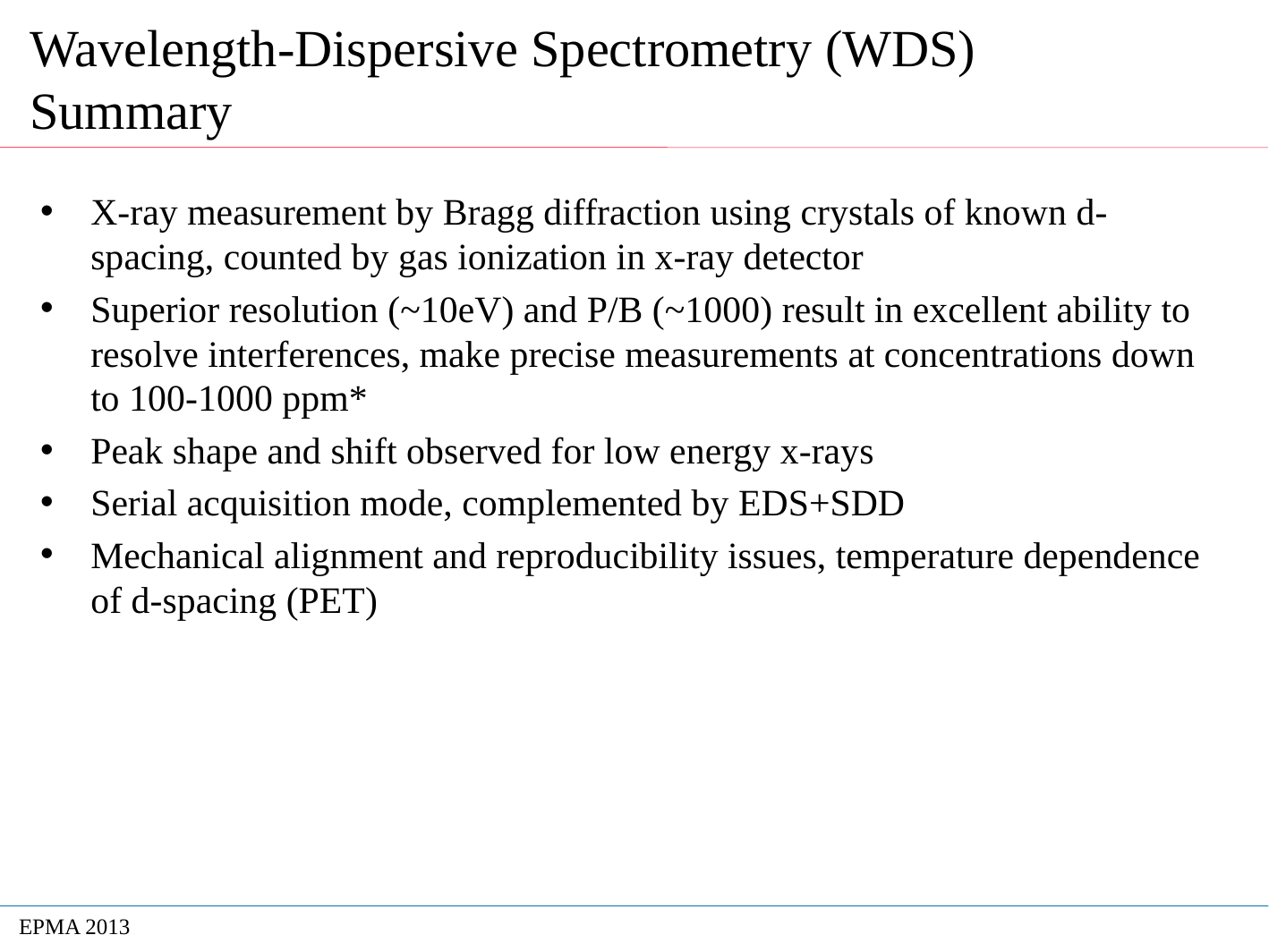

# Wavelength-Dispersive Spectrometry (WDS) Summary
X-ray measurement by Bragg diffraction using crystals of known d-spacing, counted by gas ionization in x-ray detector
Superior resolution (~10eV) and P/B (~1000) result in excellent ability to resolve interferences, make precise measurements at concentrations down to 100-1000 ppm*
Peak shape and shift observed for low energy x-rays
Serial acquisition mode, complemented by EDS+SDD
Mechanical alignment and reproducibility issues, temperature dependence of d-spacing (PET)
EPMA 2013